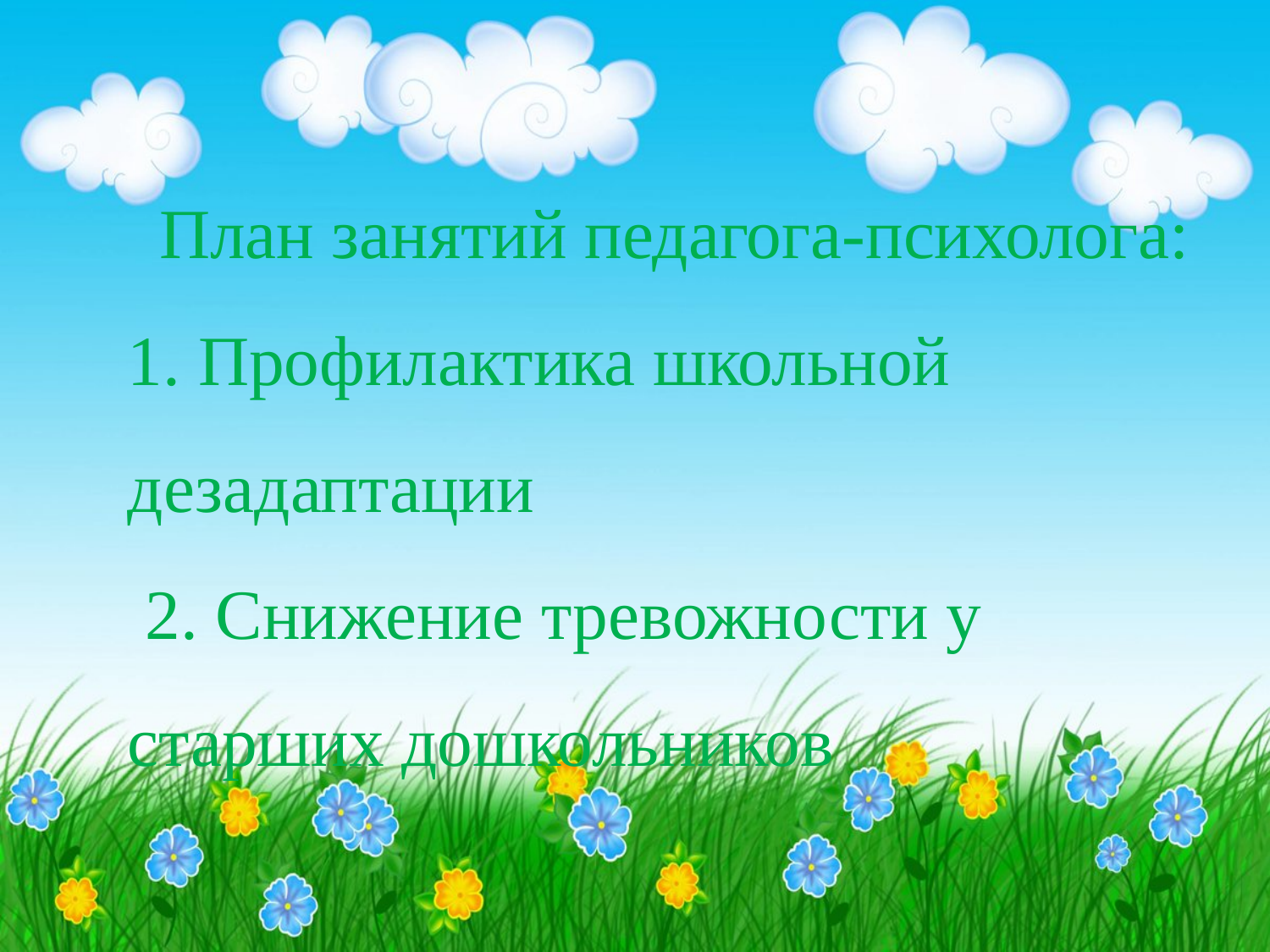

# План занятий педагога-психолога: 1. Профилактика школьной дезадаптации 2. Снижение тревожности у старших дошкольников